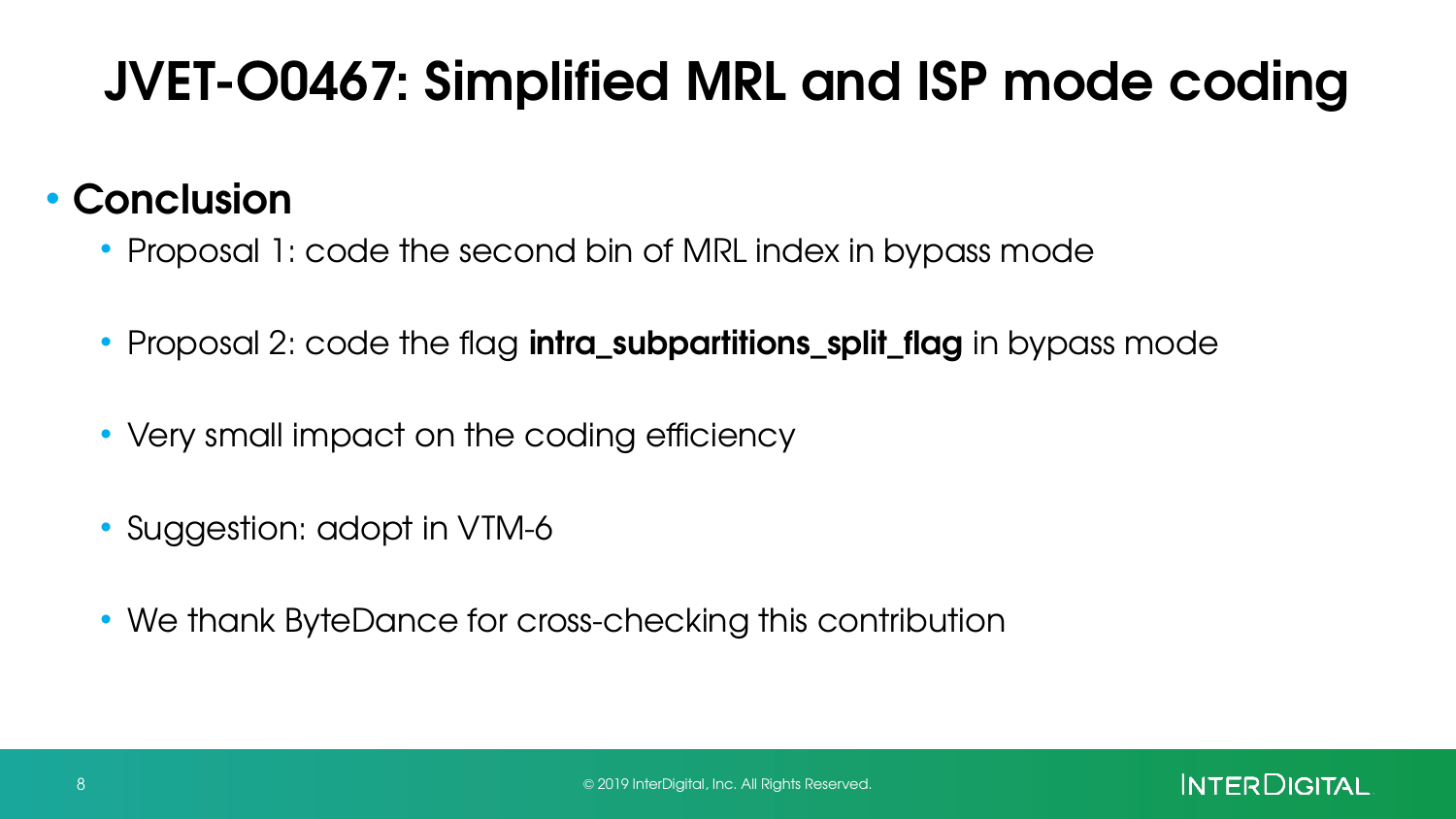

# JVET-O0467: Simplified MRL and ISP mode coding
Conclusion
Proposal 1: code the second bin of MRL index in bypass mode

Proposal 2: code the flag intra_subpartitions_split_flag in bypass mode

Very small impact on the coding efficiency

Suggestion: adopt in VTM-6

We thank ByteDance for cross-checking this contribution
8
© 2019 InterDigital, Inc. All Rights Reserved.